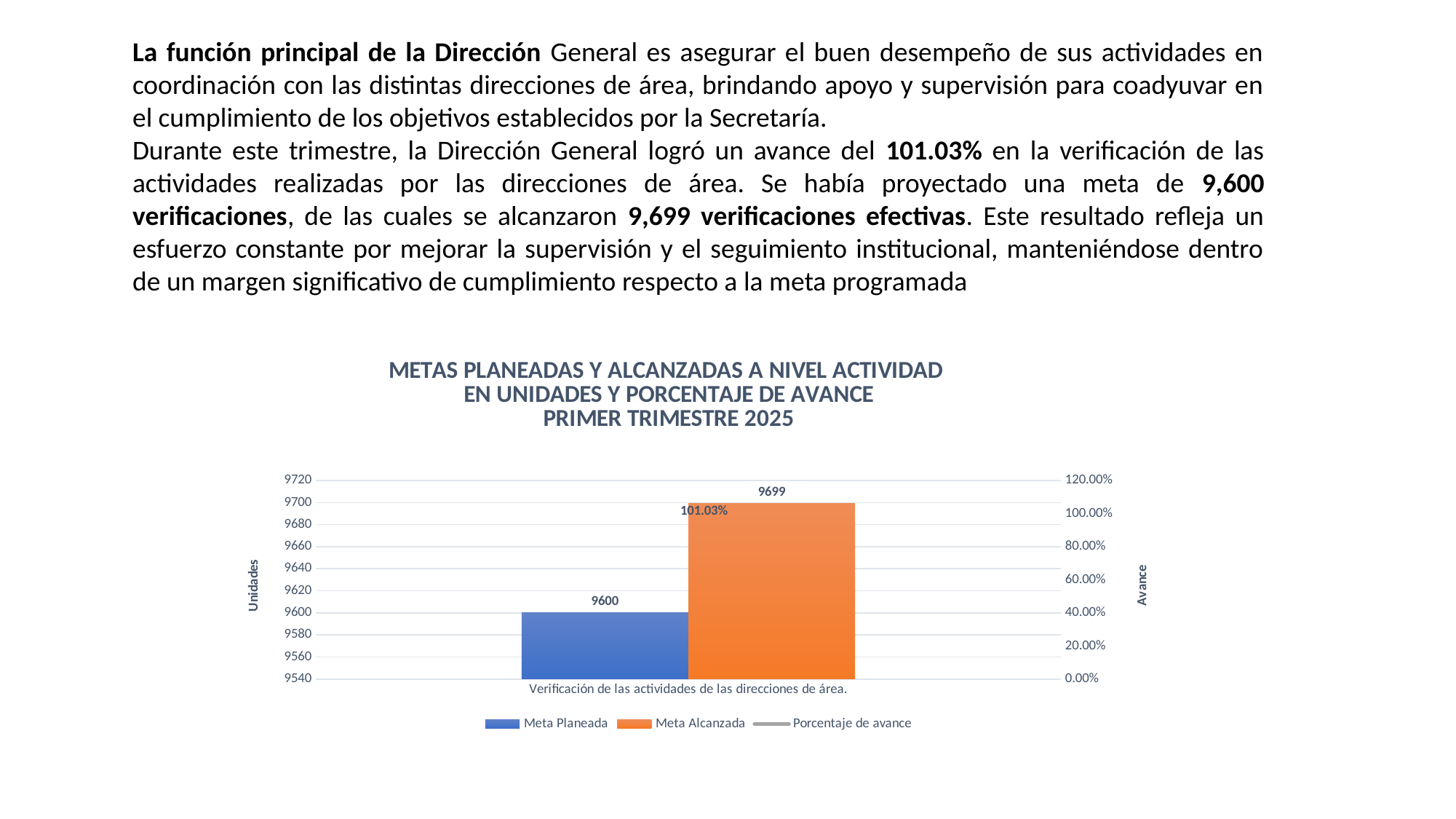

La función principal de la Dirección General es asegurar el buen desempeño de sus actividades en coordinación con las distintas direcciones de área, brindando apoyo y supervisión para coadyuvar en el cumplimiento de los objetivos establecidos por la Secretaría.
Durante este trimestre, la Dirección General logró un avance del 101.03% en la verificación de las actividades realizadas por las direcciones de área. Se había proyectado una meta de 9,600 verificaciones, de las cuales se alcanzaron 9,699 verificaciones efectivas. Este resultado refleja un esfuerzo constante por mejorar la supervisión y el seguimiento institucional, manteniéndose dentro de un margen significativo de cumplimiento respecto a la meta programada

### Chart: METAS PLANEADAS Y ALCANZADAS A NIVEL ACTIVIDAD
EN UNIDADES Y PORCENTAJE DE AVANCE
PRIMER TRIMESTRE 2025

| Category | Meta Planeada | Meta Alcanzada |  |
|---|---|---|---|
| Verificación de las actividades de las direcciones de área. | 9600.0 | 9699.0 | 1.0103125 |